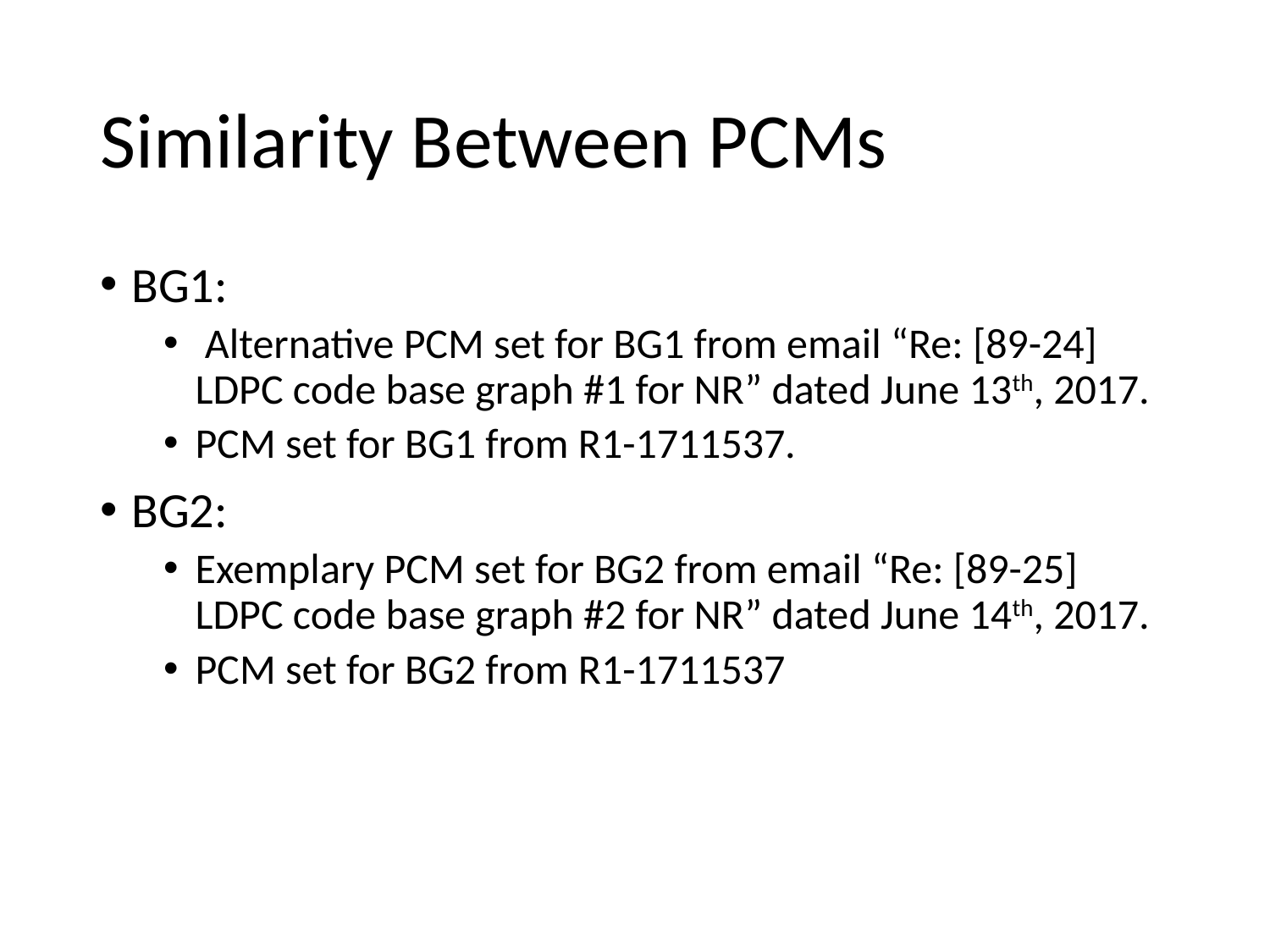

# Similarity Between PCMs
BG1:
 Alternative PCM set for BG1 from email “Re: [89-24] LDPC code base graph #1 for NR” dated June 13th, 2017.
PCM set for BG1 from R1-1711537.
BG2:
Exemplary PCM set for BG2 from email “Re: [89-25] LDPC code base graph #2 for NR” dated June 14th, 2017.
PCM set for BG2 from R1-1711537